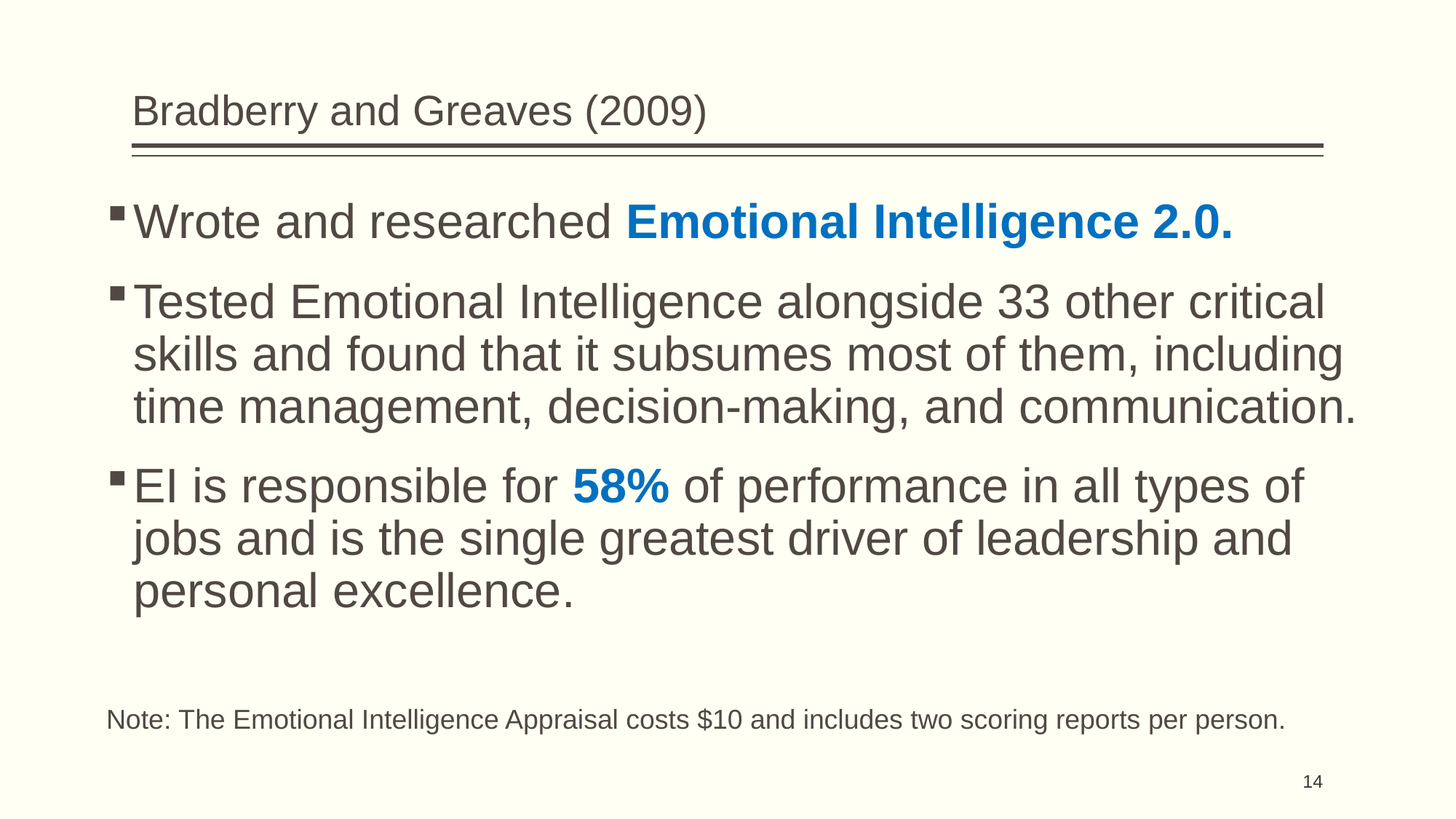

# Bradberry and Greaves (2009)
Wrote and researched Emotional Intelligence 2.0.
Tested Emotional Intelligence alongside 33 other critical skills and found that it subsumes most of them, including time management, decision-making, and communication.
EI is responsible for 58% of performance in all types of jobs and is the single greatest driver of leadership and personal excellence.

Note: The Emotional Intelligence Appraisal costs $10 and includes two scoring reports per person.
14